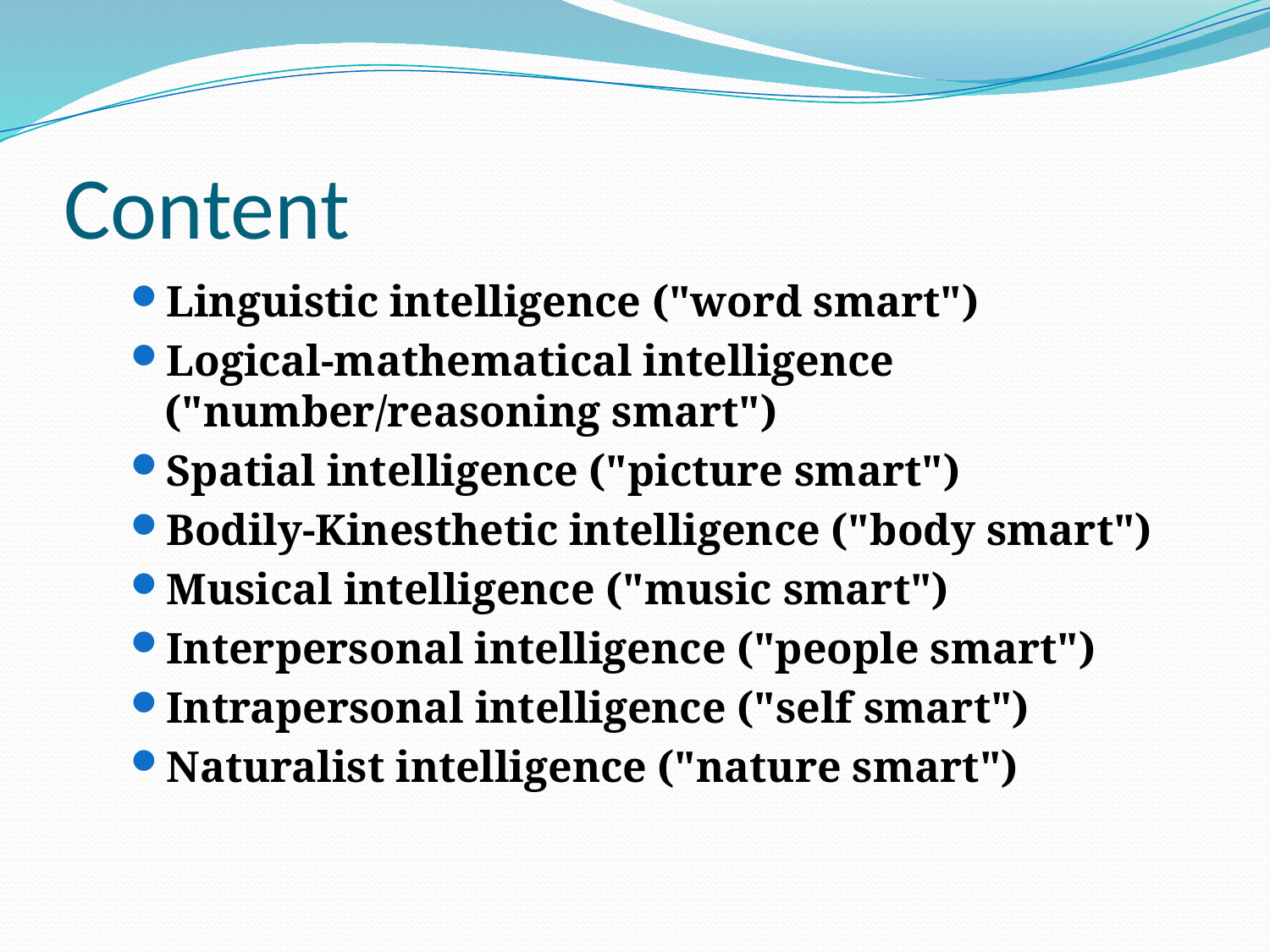

# Content
Linguistic intelligence ("word smart")
Logical-mathematical intelligence ("number/reasoning smart")
Spatial intelligence ("picture smart")
Bodily-Kinesthetic intelligence ("body smart")
Musical intelligence ("music smart")
Interpersonal intelligence ("people smart")
Intrapersonal intelligence ("self smart")
Naturalist intelligence ("nature smart")